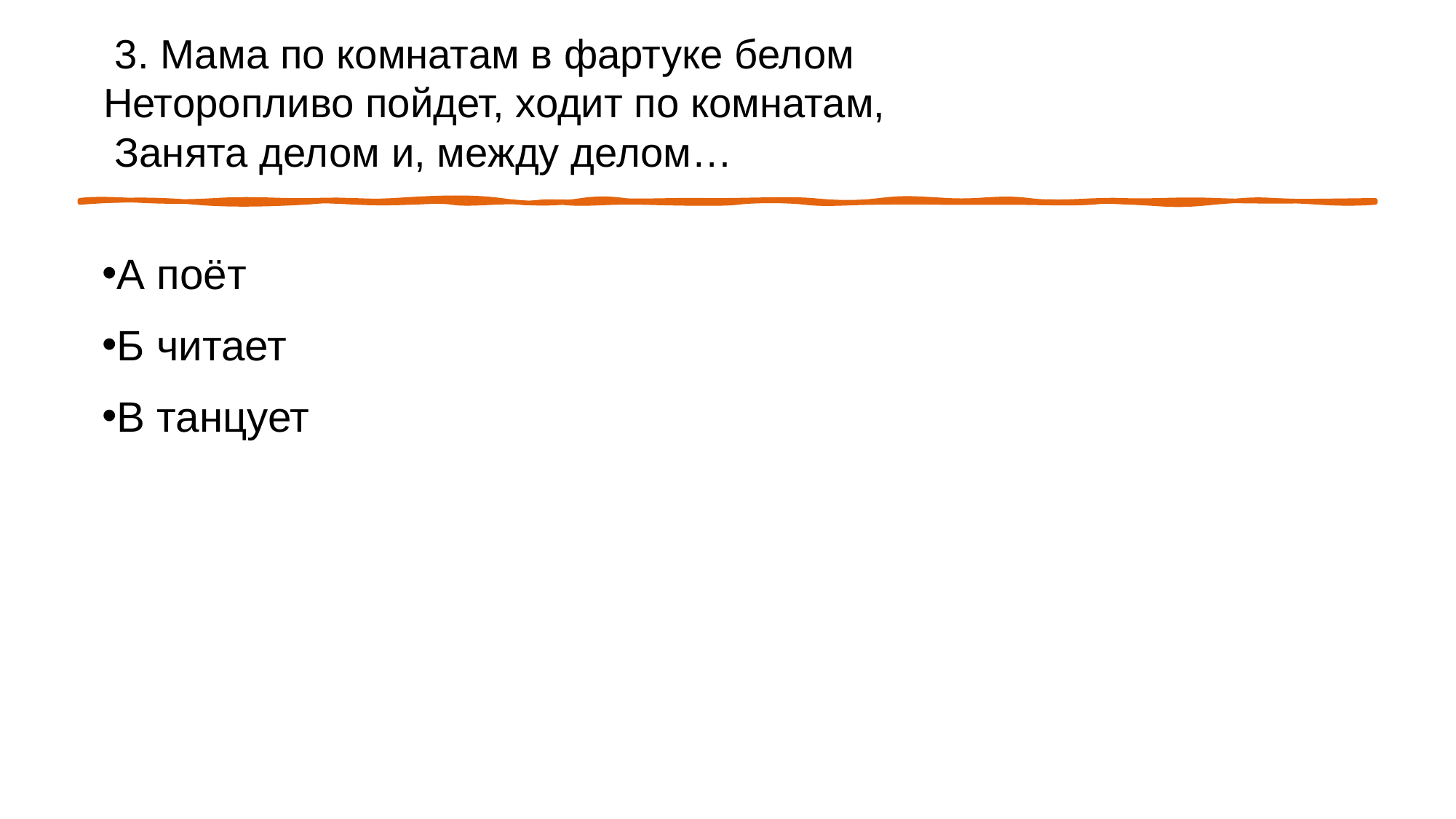

Мама по комнатам В фартуке белом Неторопливо пойдет, Ходит по комнатам, Занята делом И, между делом, Поёт.
# 3. Мама по комнатам в фартуке белом Неторопливо пойдет, ходит по комнатам, Занята делом и, между делом…

А поёт
Б читает
В танцует